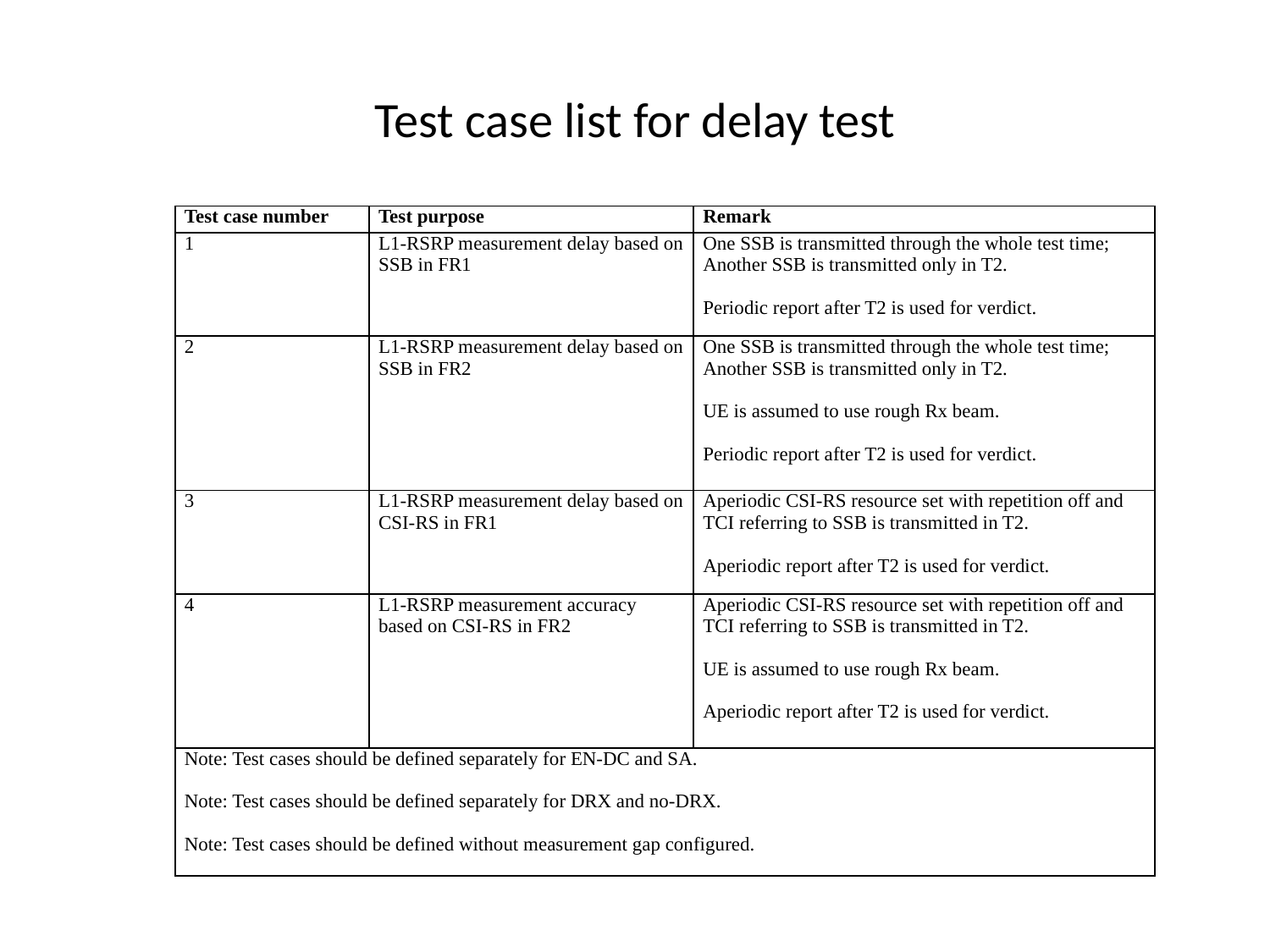

# Test case list for delay test
| Test case number | Test purpose | Remark |
| --- | --- | --- |
| 1 | L1-RSRP measurement delay based on SSB in FR1 | One SSB is transmitted through the whole test time; Another SSB is transmitted only in T2. Periodic report after T2 is used for verdict. |
| 2 | L1-RSRP measurement delay based on SSB in FR2 | One SSB is transmitted through the whole test time; Another SSB is transmitted only in T2. UE is assumed to use rough Rx beam. Periodic report after T2 is used for verdict. |
| 3 | L1-RSRP measurement delay based on CSI-RS in FR1 | Aperiodic CSI-RS resource set with repetition off and TCI referring to SSB is transmitted in T2. Aperiodic report after T2 is used for verdict. |
| 4 | L1-RSRP measurement accuracy based on CSI-RS in FR2 | Aperiodic CSI-RS resource set with repetition off and TCI referring to SSB is transmitted in T2. UE is assumed to use rough Rx beam. Aperiodic report after T2 is used for verdict. |
| Note: Test cases should be defined separately for EN-DC and SA. Note: Test cases should be defined separately for DRX and no-DRX. Note: Test cases should be defined without measurement gap configured. |  |  |